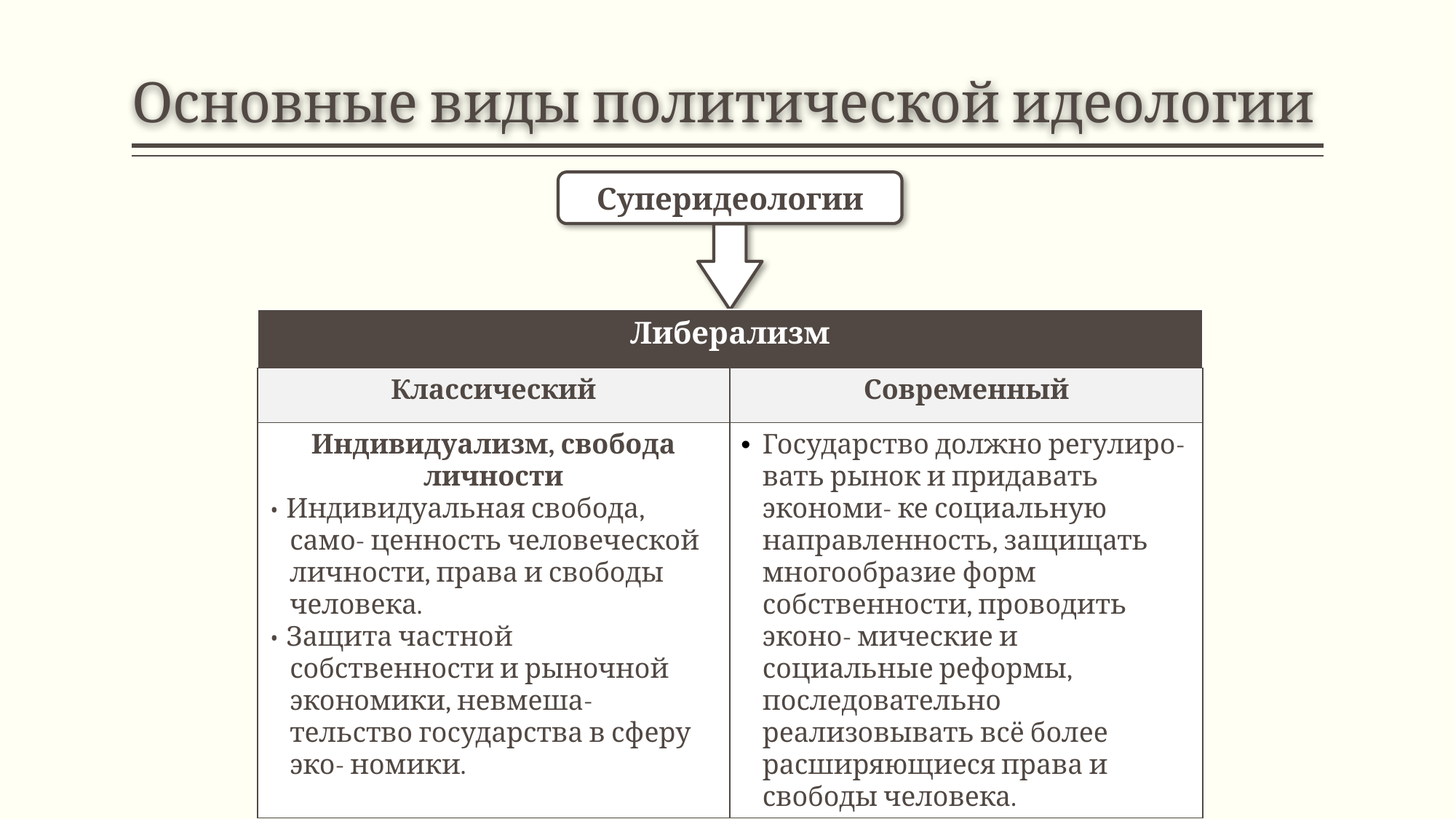

# Основные виды политической идеологии
Суперидеологии

| Либерализм |  |
| --- | --- |
| Классический | Современный |
| Индивидуализм, свобода личности • Индивидуальная свобода, само- ценность человеческой личности, права и свободы человека. • Защита частной собственности и рыночной экономики, невмеша- тельство государства в сферу эко- номики. | Государство должно регулиро- вать рынок и придавать экономи- ке социальную направленность, защищать многообразие форм собственности, проводить эконо- мические и социальные реформы, последовательно реализовывать всё более расширяющиеся права и свободы человека. |